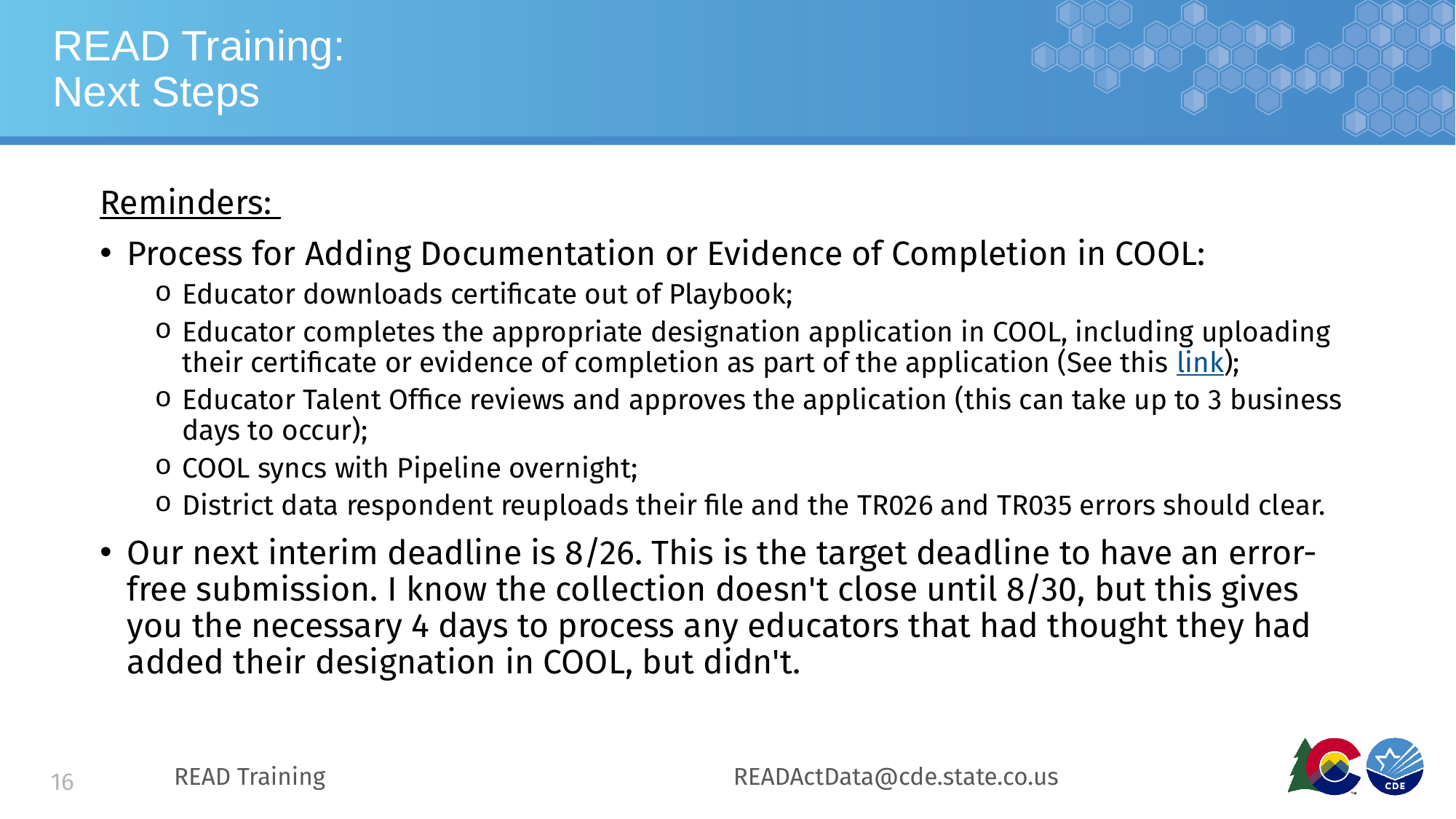

# READ Training: Next Steps
Reminders:
Process for Adding Documentation or Evidence of Completion in COOL:
Educator downloads certificate out of Playbook;
Educator completes the appropriate designation application in COOL, including uploading their certificate or evidence of completion as part of the application (See this link);
Educator Talent Office reviews and approves the application (this can take up to 3 business days to occur);
COOL syncs with Pipeline overnight;
District data respondent reuploads their file and the TR026 and TR035 errors should clear.
Our next interim deadline is 8/26. This is the target deadline to have an error-free submission. I know the collection doesn't close until 8/30, but this gives you the necessary 4 days to process any educators that had thought they had added their designation in COOL, but didn't.
READ Training
READActData@cde.state.co.us
16